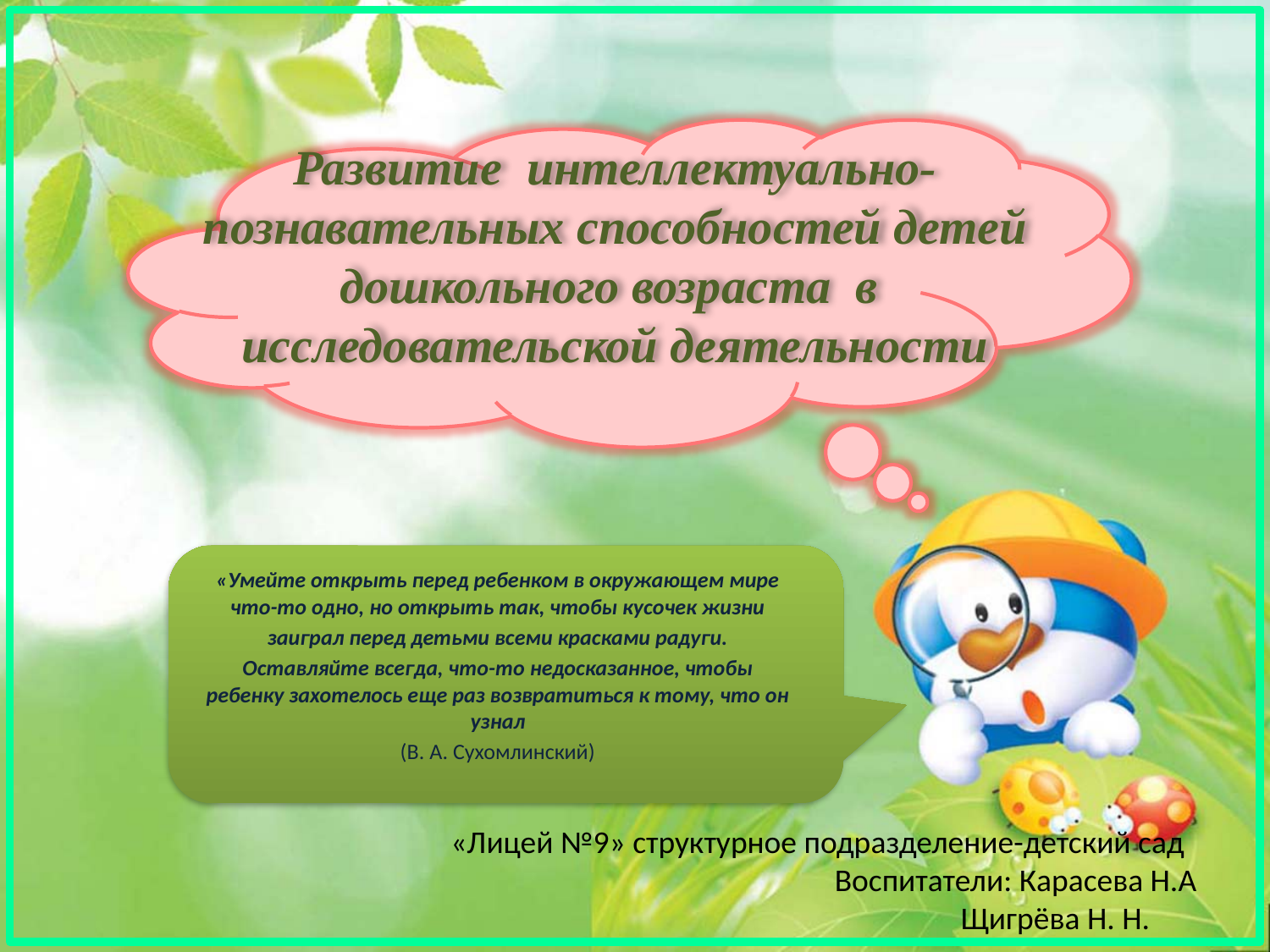

# Развитие  интеллектуально- познавательных способностей детей дошкольного возраста  в  исследовательской деятельности
«Умейте открыть перед ребенком в окружающем мире что-то одно, но открыть так, чтобы кусочек жизни
заиграл перед детьми всеми красками радуги.
Оставляйте всегда, что-то недосказанное, чтобы ребенку захотелось еще раз возвратиться к тому, что он узнал
(В. А. Сухомлинский)
                        «Лицей №9» структурное подразделение-детский сад
                                                                               Воспитатели: Карасева Н.А
                                                                                                         Щигрёва Н. Н.